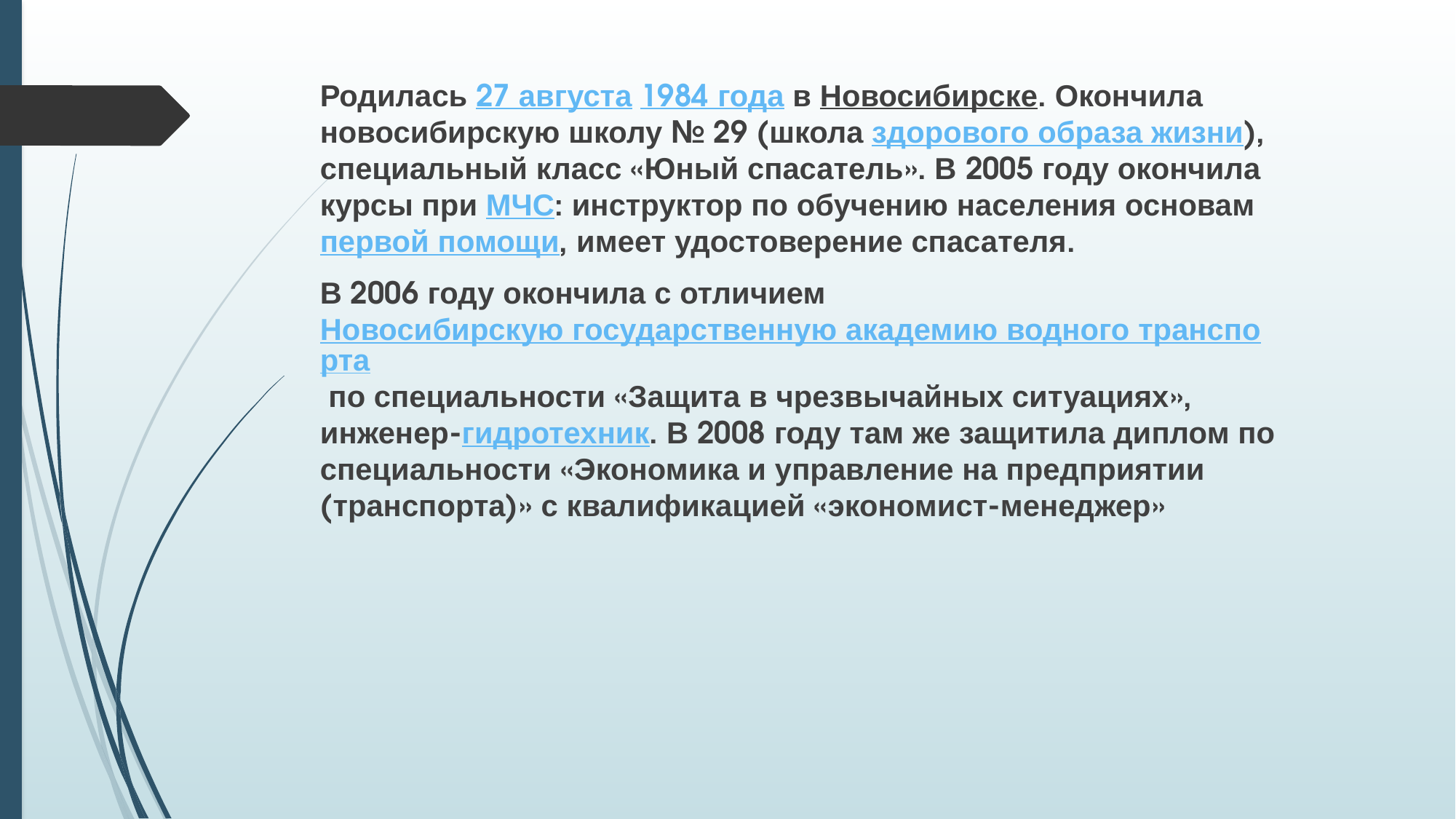

#

Родилась 27 августа 1984 года в Новосибирске. Окончила новосибирскую школу № 29 (школа здорового образа жизни), специальный класс «Юный спасатель». В 2005 году окончила курсы при МЧС: инструктор по обучению населения основам первой помощи, имеет удостоверение спасателя.
В 2006 году окончила с отличием Новосибирскую государственную академию водного транспорта по специальности «Защита в чрезвычайных ситуациях», инженер-гидротехник. В 2008 году там же защитила диплом по специальности «Экономика и управление на предприятии (транспорта)» с квалификацией «экономист-менеджер»